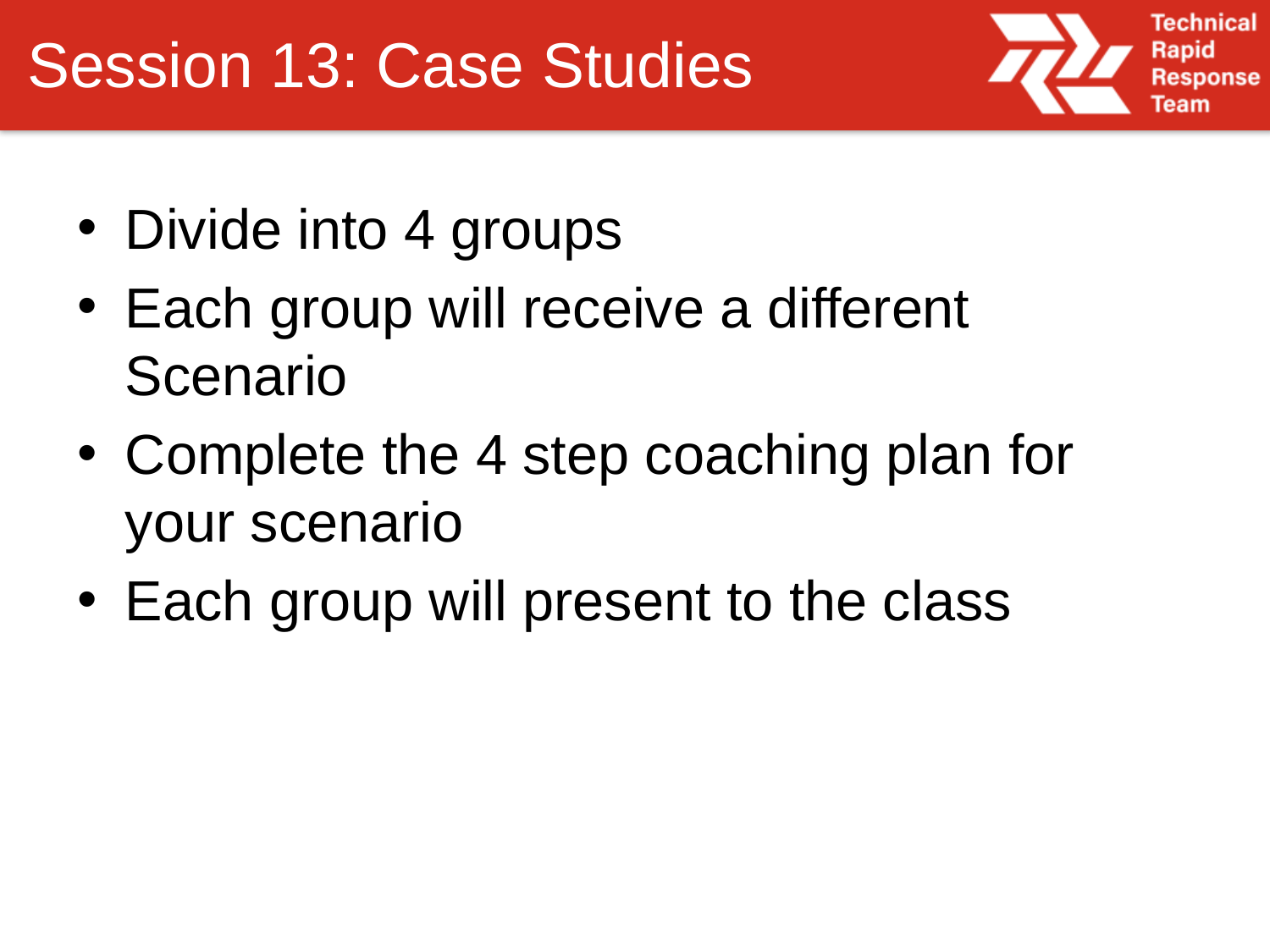

# Session 13: Case Studies
Divide into 4 groups
Each group will receive a different Scenario
Complete the 4 step coaching plan for your scenario
Each group will present to the class